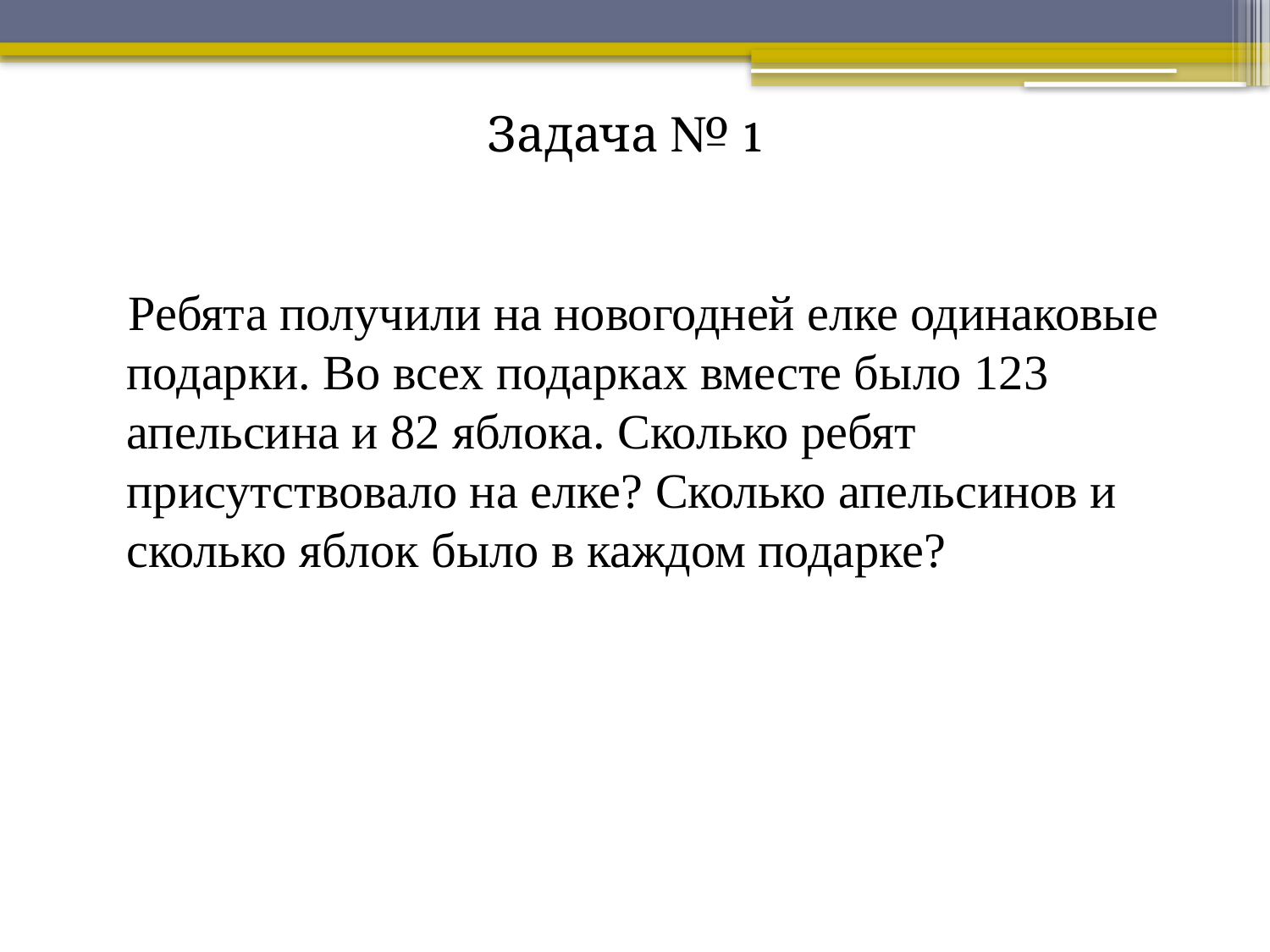

Задача № 1
   Ребята получили на новогодней елке одинаковые подарки. Во всех подарках вместе было 123 апельсина и 82 яблока. Сколько ребят присутствовало на елке? Сколько апельсинов и сколько яблок было в каждом подарке?